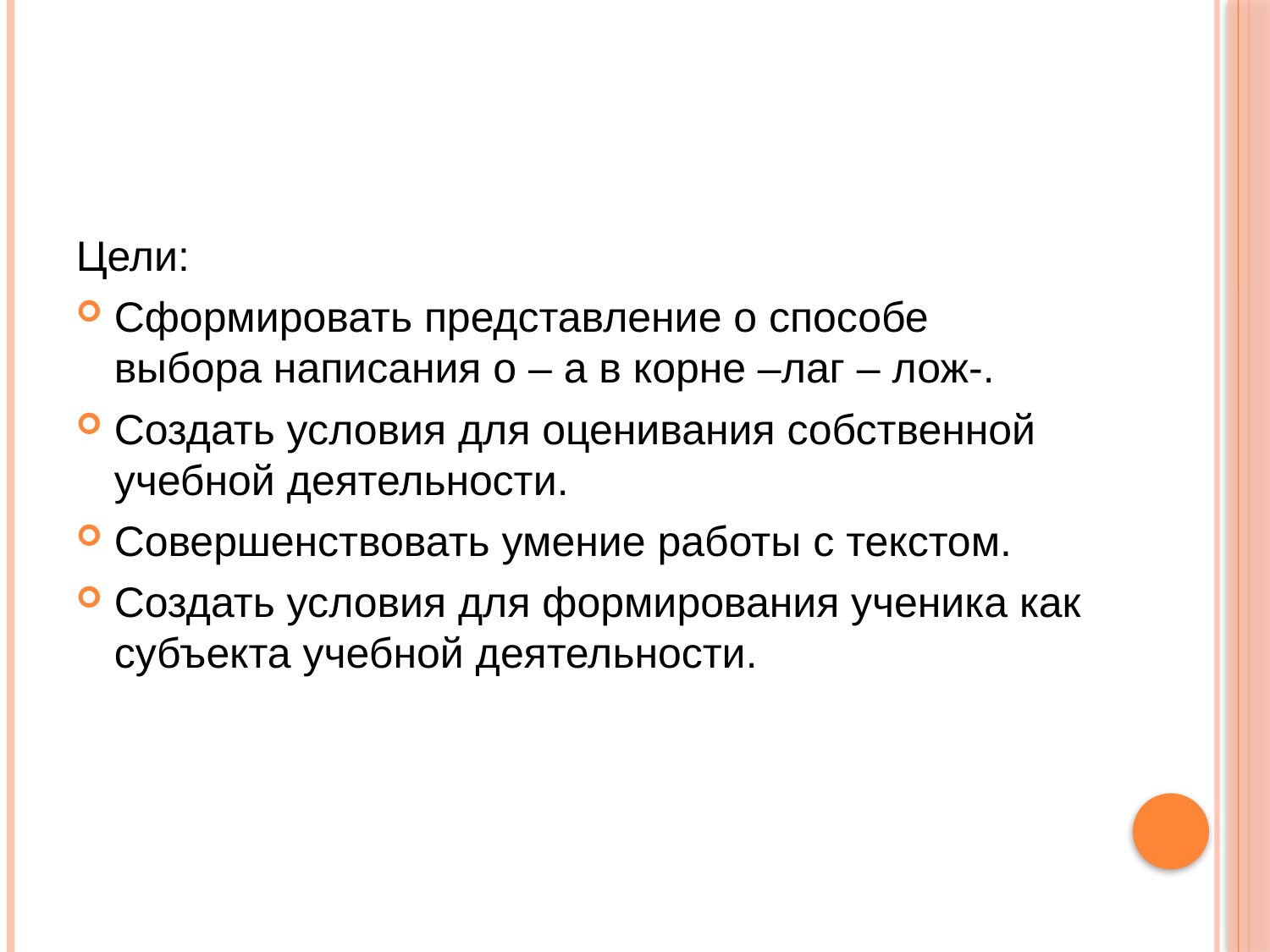

#
Цели:
Сформировать представление о способе выбора написания о – а в корне –лаг – лож-.
Создать условия для оценивания собственной учебной деятельности.
Совершенствовать умение работы с текстом.
Создать условия для формирования ученика как субъекта учебной деятельности.